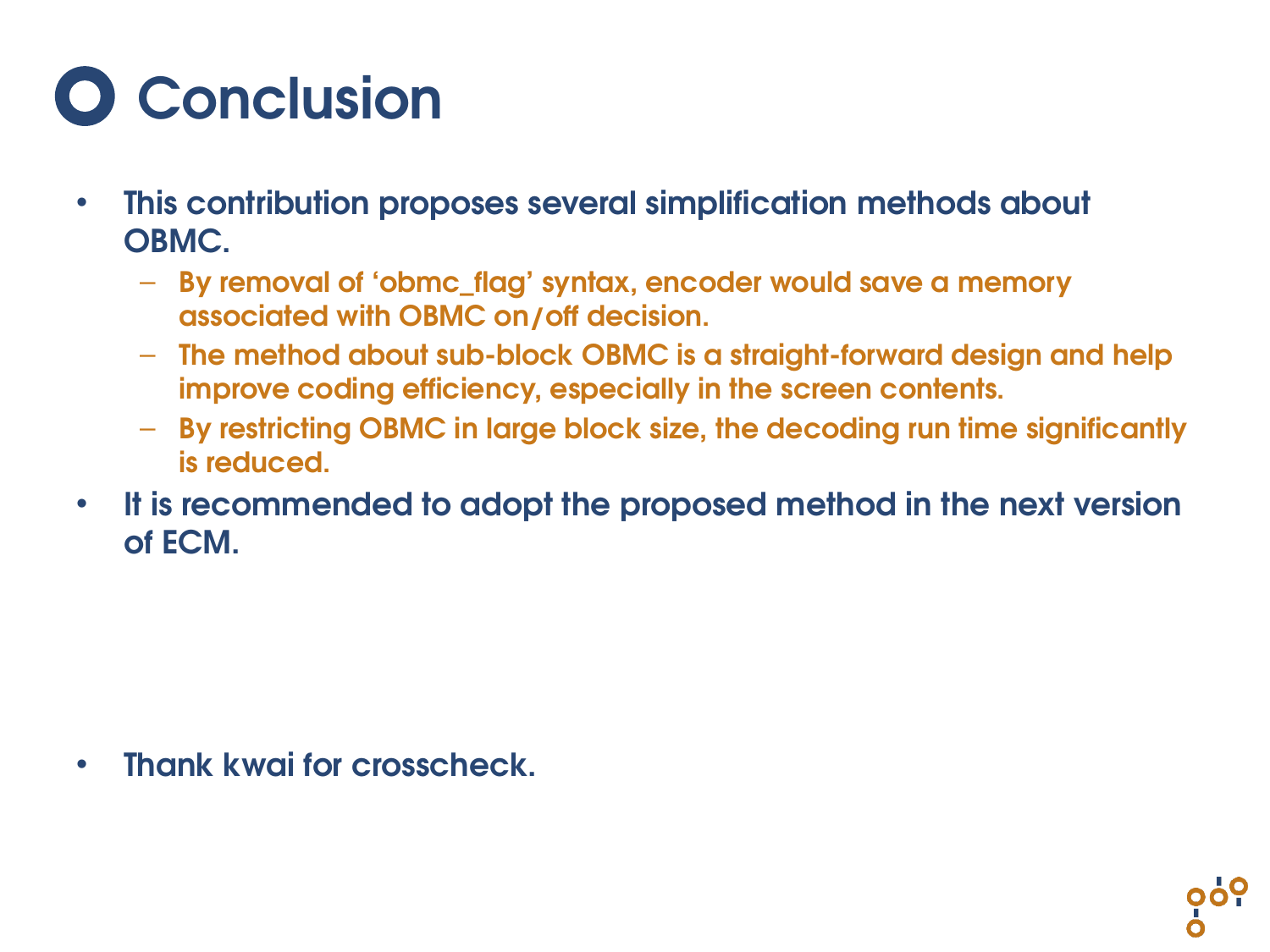

# Conclusion
This contribution proposes several simplification methods about OBMC.
By removal of ‘obmc_flag’ syntax, encoder would save a memory associated with OBMC on/off decision.
The method about sub-block OBMC is a straight-forward design and help improve coding efficiency, especially in the screen contents.
By restricting OBMC in large block size, the decoding run time significantly is reduced.
It is recommended to adopt the proposed method in the next version of ECM.

Thank kwai for crosscheck.